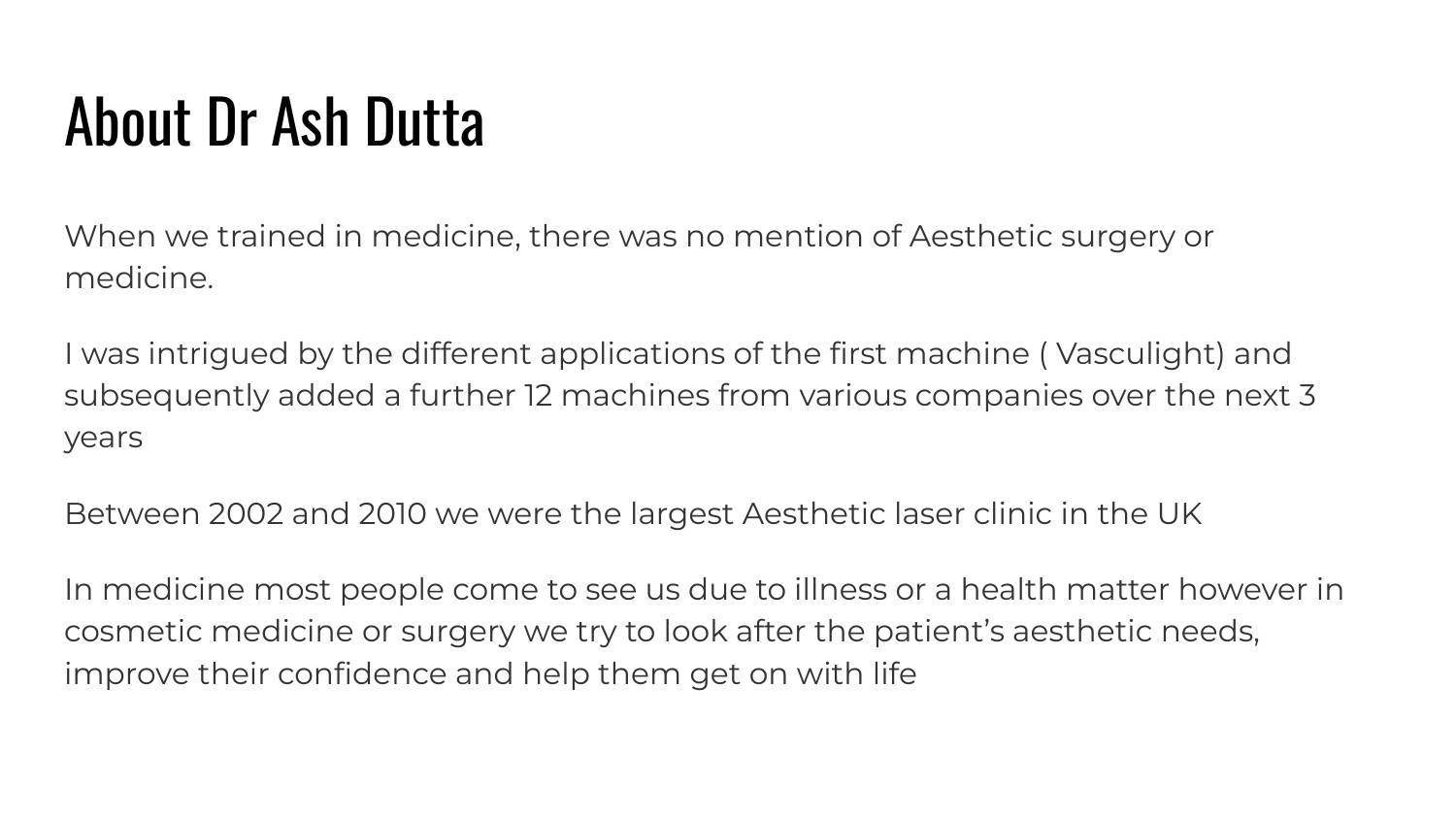

# About Dr Ash Dutta
When we trained in medicine, there was no mention of Aesthetic surgery or medicine.
I was intrigued by the different applications of the first machine ( Vasculight) and subsequently added a further 12 machines from various companies over the next 3 years
Between 2002 and 2010 we were the largest Aesthetic laser clinic in the UK
In medicine most people come to see us due to illness or a health matter however in cosmetic medicine or surgery we try to look after the patient’s aesthetic needs, improve their confidence and help them get on with life